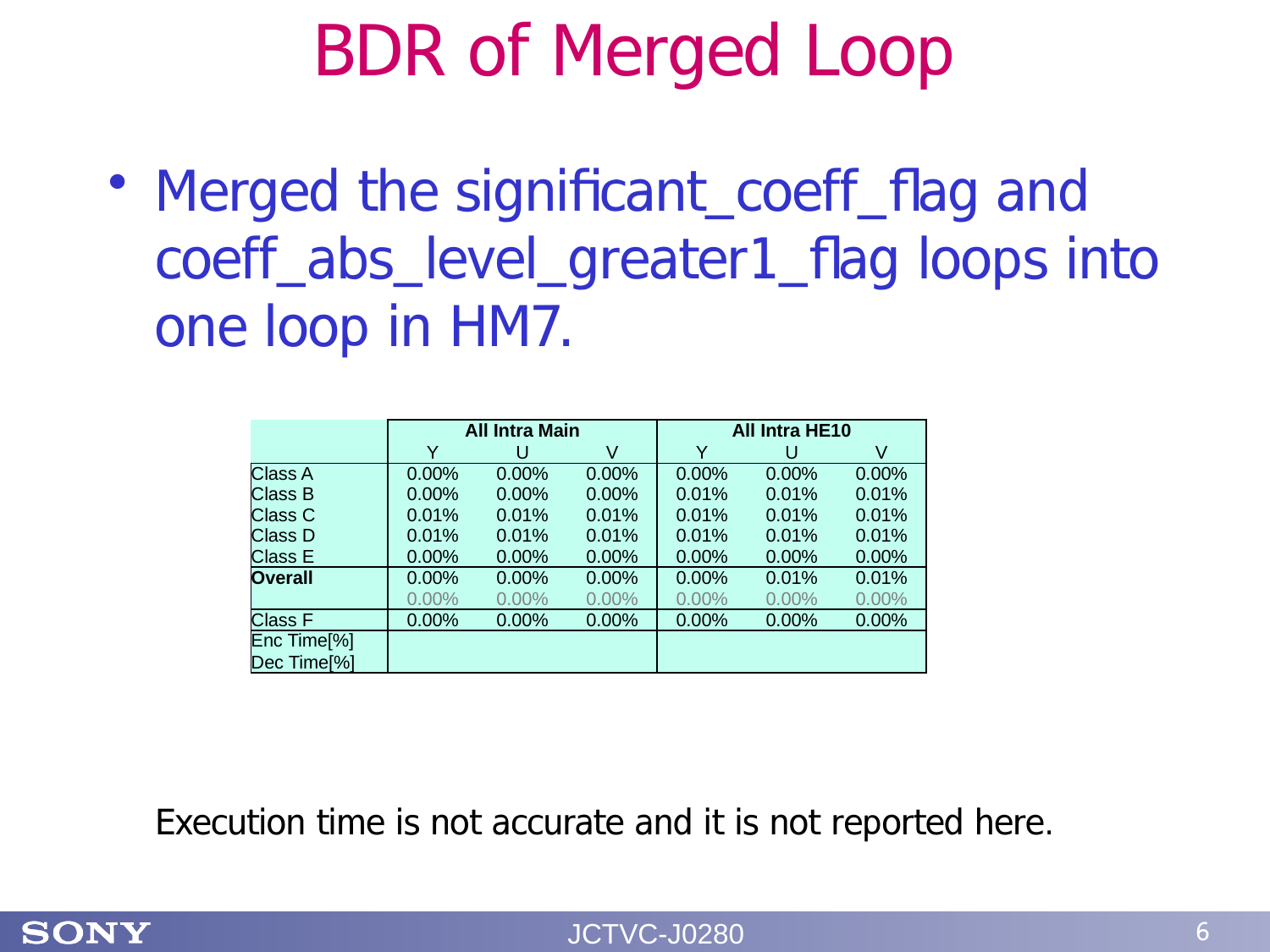

# BDR of Merged Loop
Merged the significant_coeff_flag and coeff_abs_level_greater1_flag loops into one loop in HM7.
|  | All Intra Main |  |  | All Intra HE10 |  |  |
| --- | --- | --- | --- | --- | --- | --- |
|  | Y | U | V | Y | U | V |
| Class A | 0.00% | 0.00% | 0.00% | 0.00% | 0.00% | 0.00% |
| Class B | 0.00% | 0.00% | 0.00% | 0.01% | 0.01% | 0.01% |
| Class C | 0.01% | 0.01% | 0.01% | 0.01% | 0.01% | 0.01% |
| Class D | 0.01% | 0.01% | 0.01% | 0.01% | 0.01% | 0.01% |
| Class E | 0.00% | 0.00% | 0.00% | 0.00% | 0.00% | 0.00% |
| Overall | 0.00% | 0.00% | 0.00% | 0.00% | 0.01% | 0.01% |
|  | 0.00% | 0.00% | 0.00% | 0.00% | 0.00% | 0.00% |
| Class F | 0.00% | 0.00% | 0.00% | 0.00% | 0.00% | 0.00% |
| Enc Time[%] |  |  |  |  |  |  |
| Dec Time[%] |  |  |  |  |  |  |
Execution time is not accurate and it is not reported here.
JCTVC-J0280
6